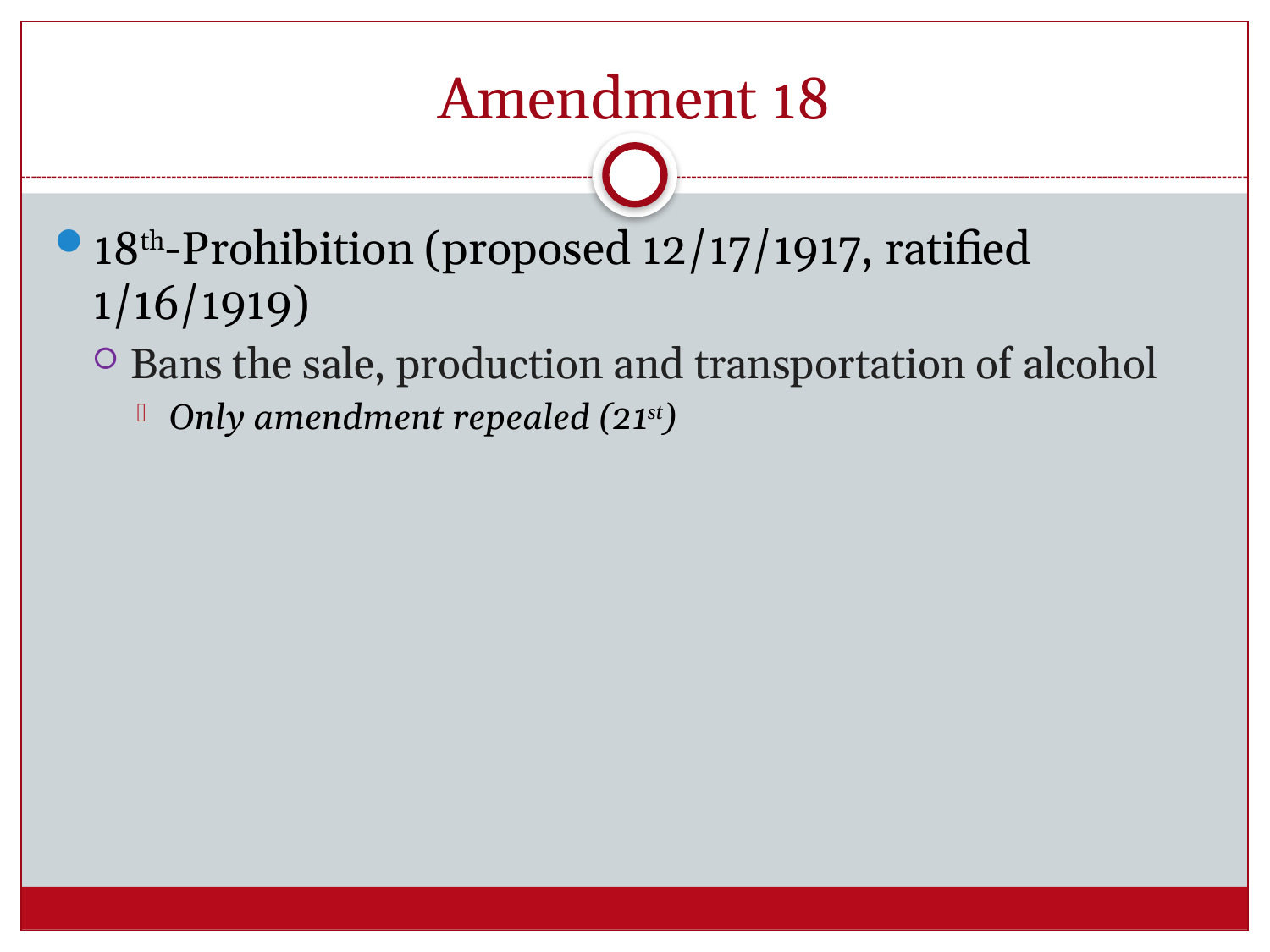

# Amendment 18
18th-Prohibition (proposed 12/17/1917, ratified 1/16/1919)
Bans the sale, production and transportation of alcohol
Only amendment repealed (21st)